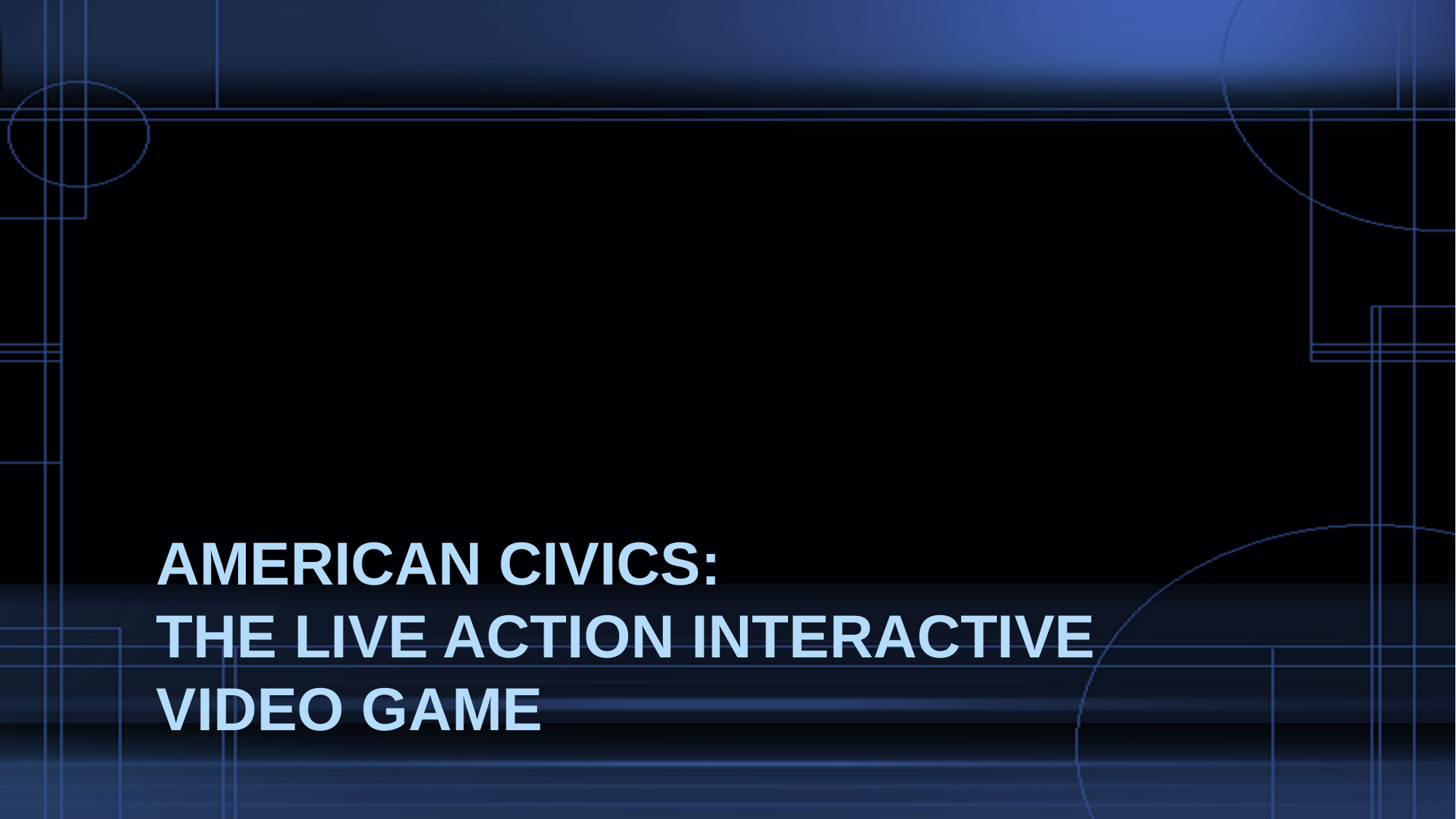

# American Civics: The Live Action Interactive Video Game